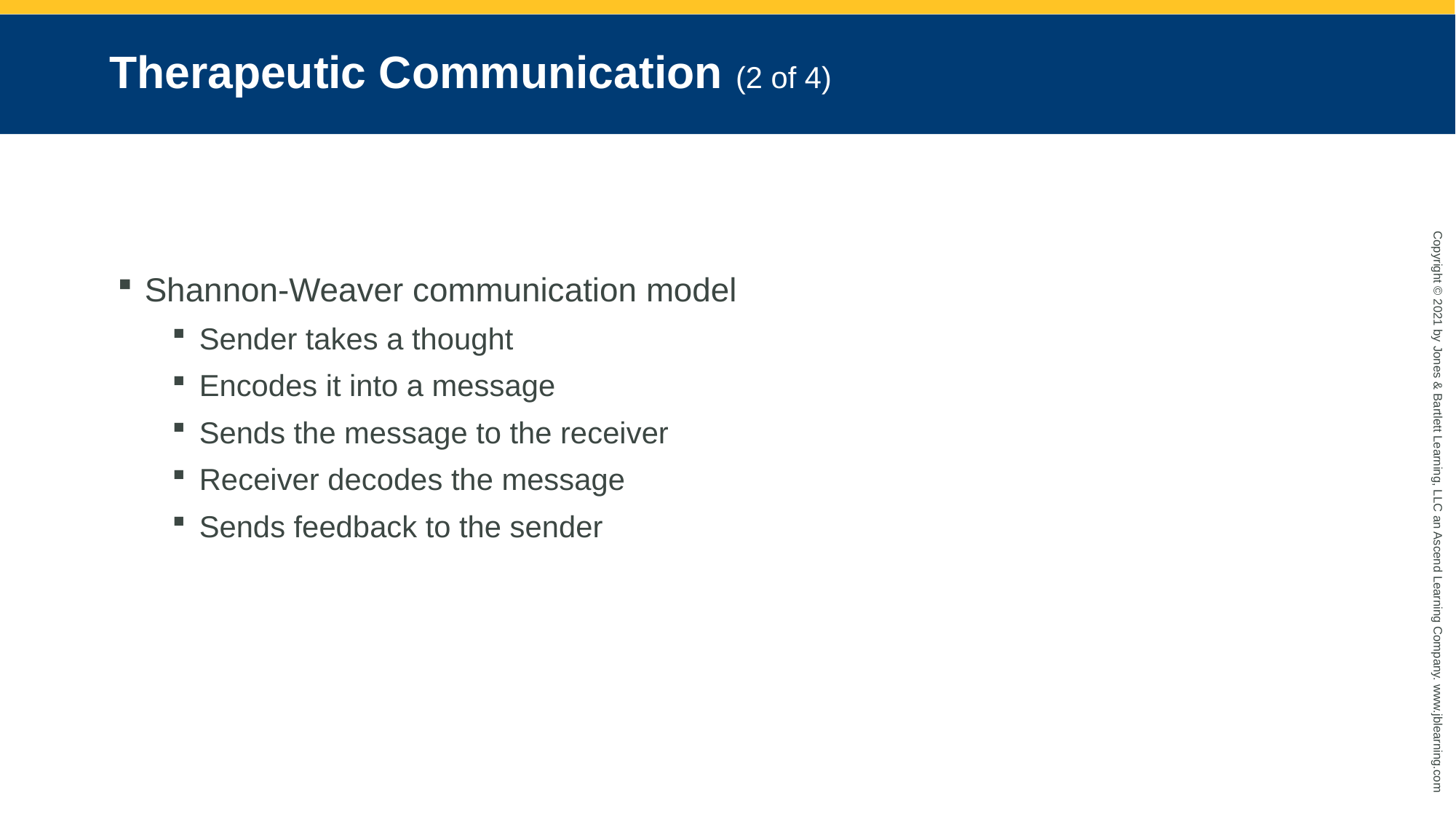

# Therapeutic Communication (2 of 4)
Shannon-Weaver communication model
Sender takes a thought
Encodes it into a message
Sends the message to the receiver
Receiver decodes the message
Sends feedback to the sender